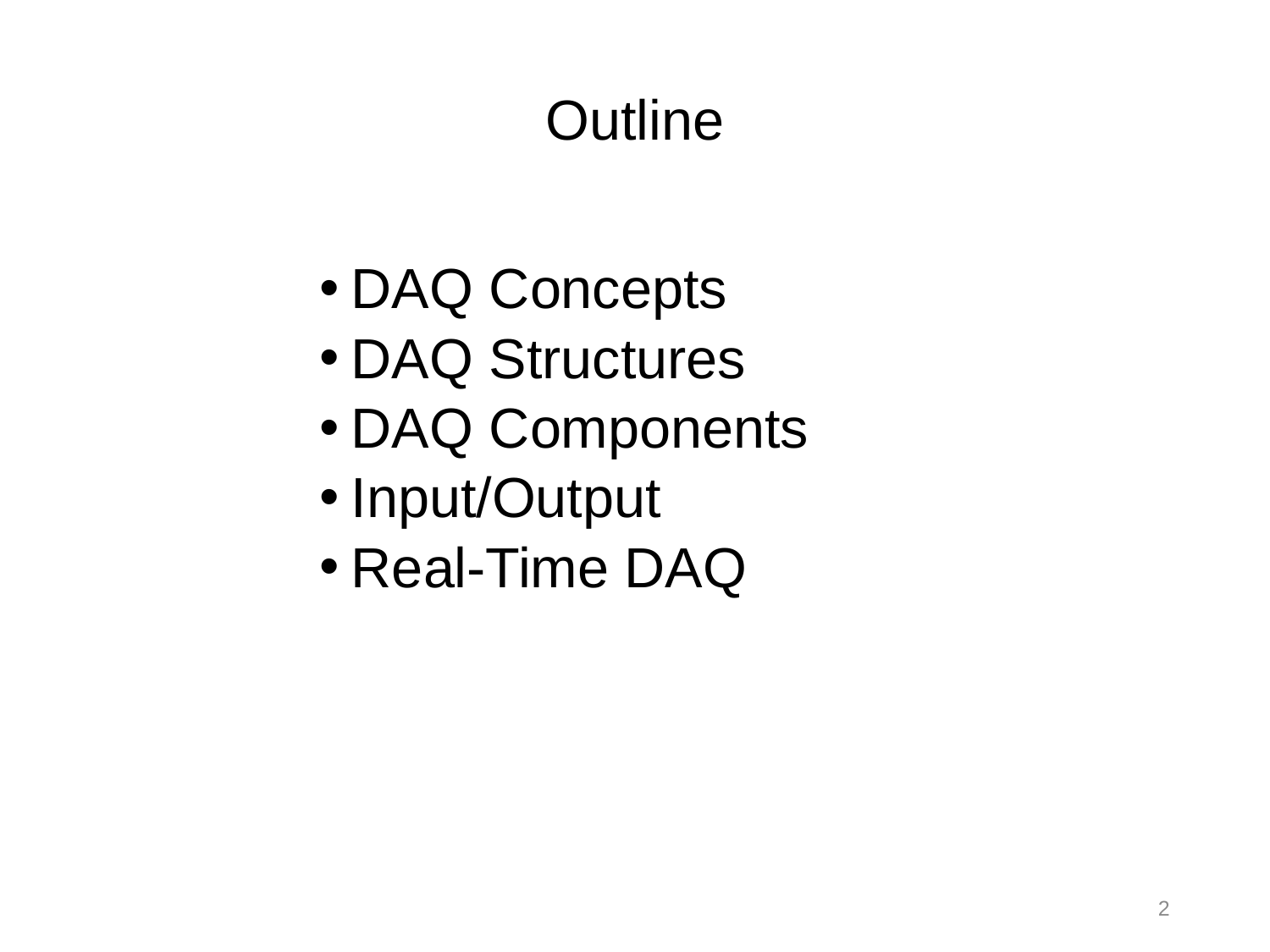

Outline
DAQ Concepts
DAQ Structures
DAQ Components
Input/Output
Real-Time DAQ
2